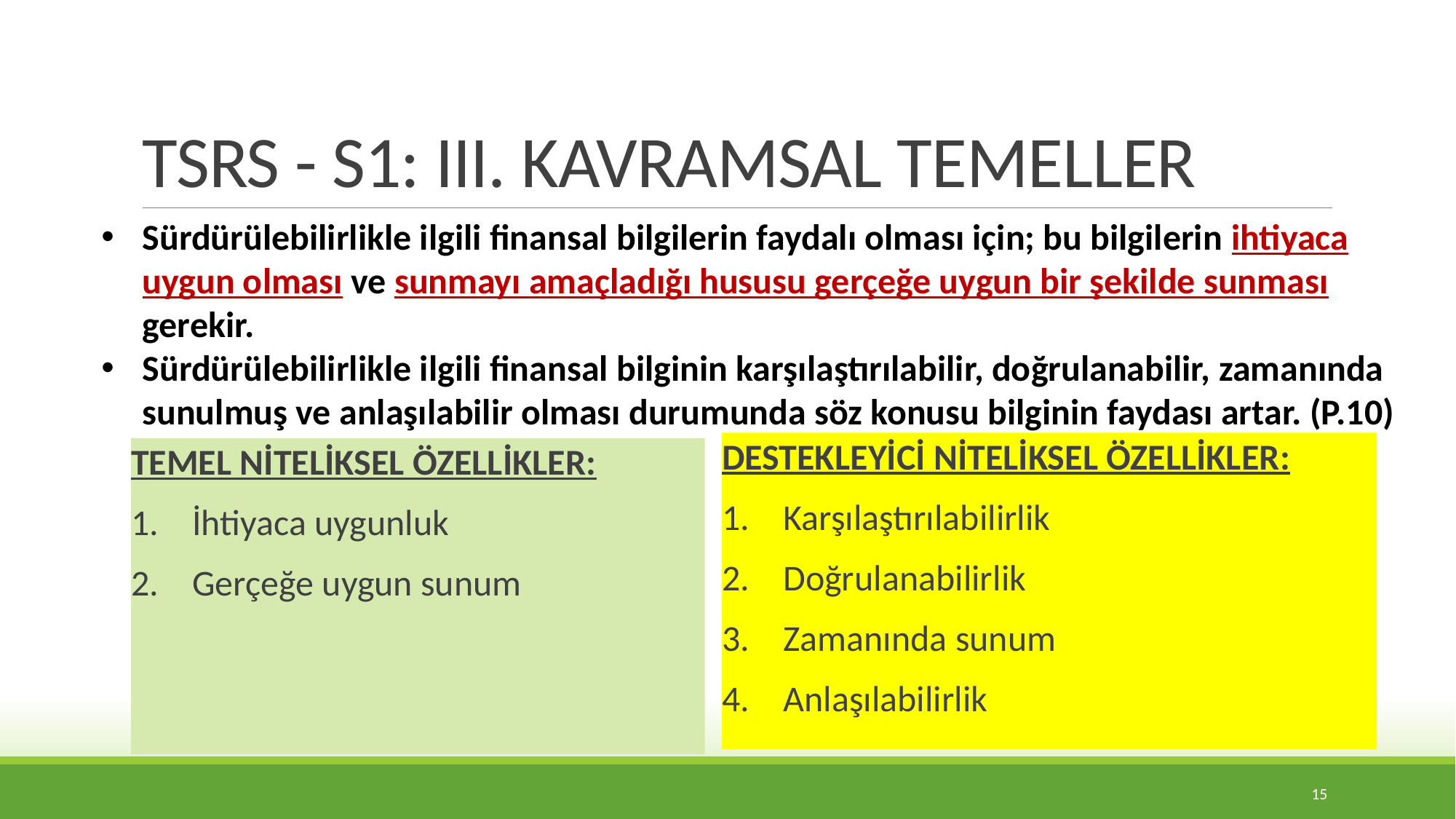

# TSRS - S1: III. KAVRAMSAL TEMELLER
Sürdürülebilirlikle ilgili finansal bilgilerin faydalı olması için; bu bilgilerin ihtiyaca uygun olması ve sunmayı amaçladığı hususu gerçeğe uygun bir şekilde sunması gerekir.
Sürdürülebilirlikle ilgili finansal bilginin karşılaştırılabilir, doğrulanabilir, zamanında sunulmuş ve anlaşılabilir olması durumunda söz konusu bilginin faydası artar. (P.10)
DESTEKLEYİCİ NİTELİKSEL ÖZELLİKLER:
Karşılaştırılabilirlik
Doğrulanabilirlik
Zamanında sunum
Anlaşılabilirlik

TEMEL NİTELİKSEL ÖZELLİKLER:
İhtiyaca uygunluk
Gerçeğe uygun sunum

15